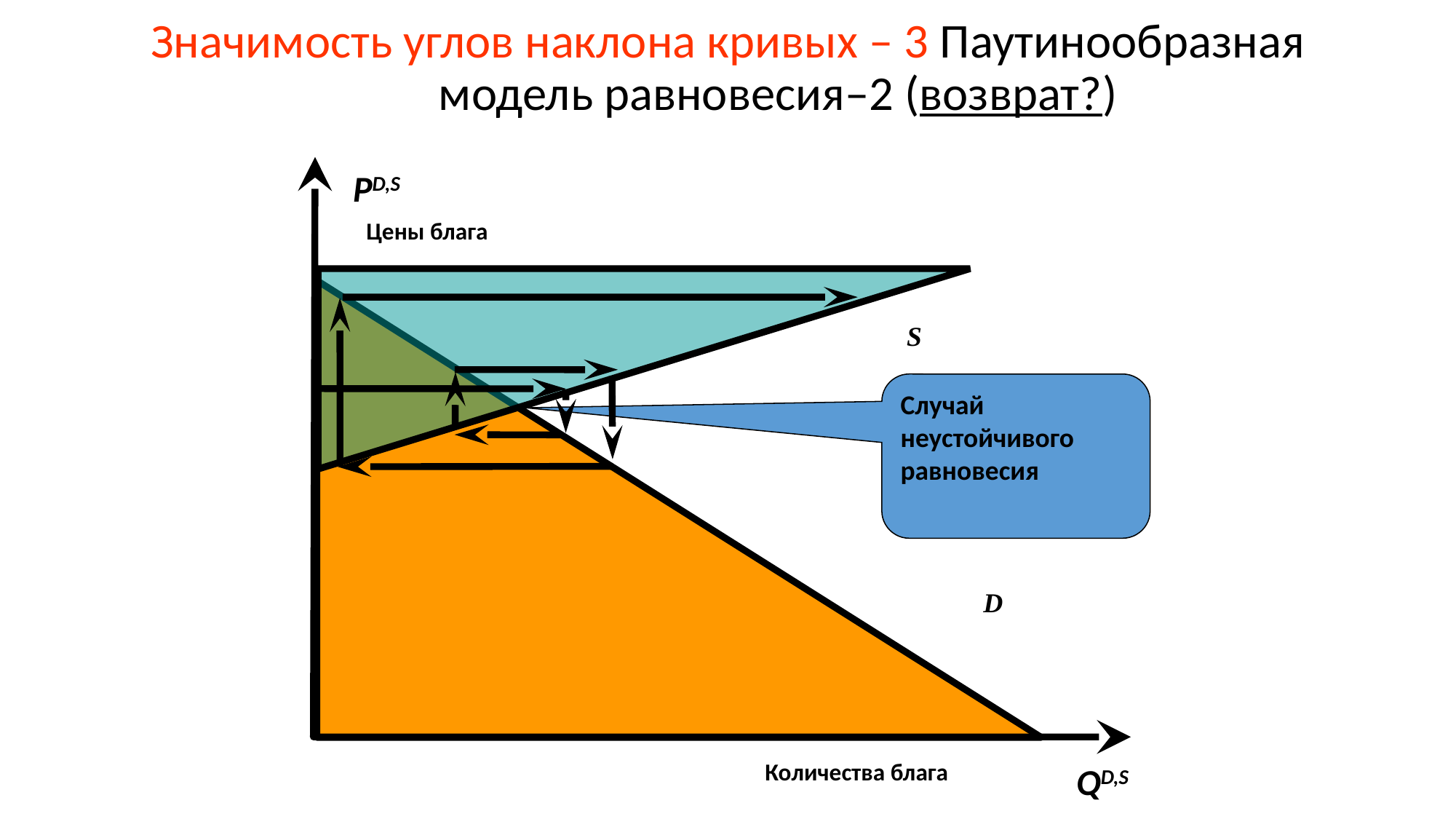

Значимость углов наклона кривых – 3 Паутинообразная модель равновесия–2 (возврат?)

PD,S
Цены блага

S

Случай неустойчивого равновесия

D
Количества блага
QD,S